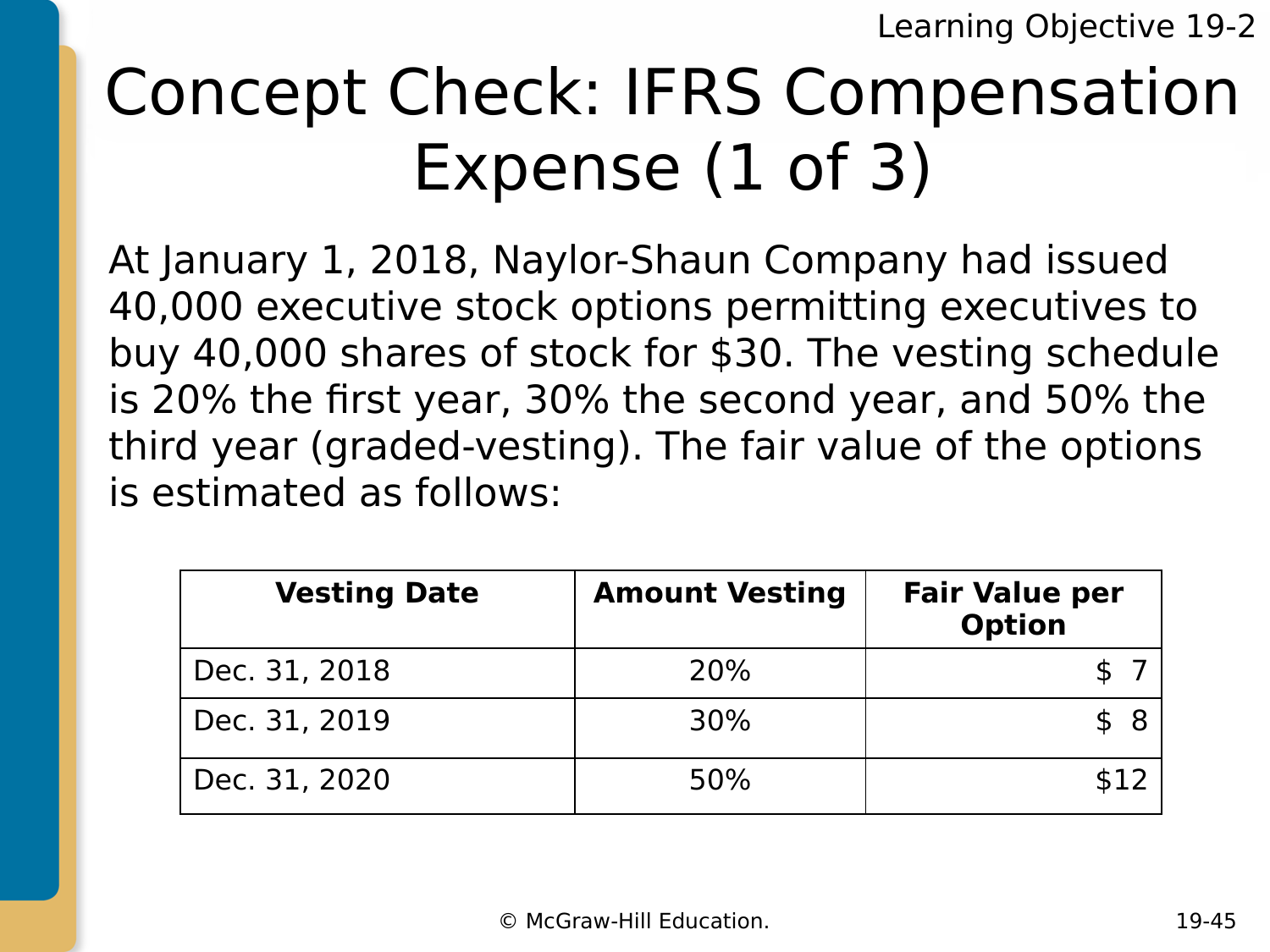

Learning Objective 19-2
# Concept Check: IFRS Compensation Expense (1 of 3)
At January 1, 2018, Naylor-Shaun Company had issued 40,000 executive stock options permitting executives to buy 40,000 shares of stock for $30. The vesting schedule is 20% the first year, 30% the second year, and 50% the third year (graded-vesting). The fair value of the options is estimated as follows:
| Vesting Date | Amount Vesting | Fair Value per Option |
| --- | --- | --- |
| Dec. 31, 2018 | 20% | $ 7 |
| Dec. 31, 2019 | 30% | $ 8 |
| Dec. 31, 2020 | 50% | $12 |